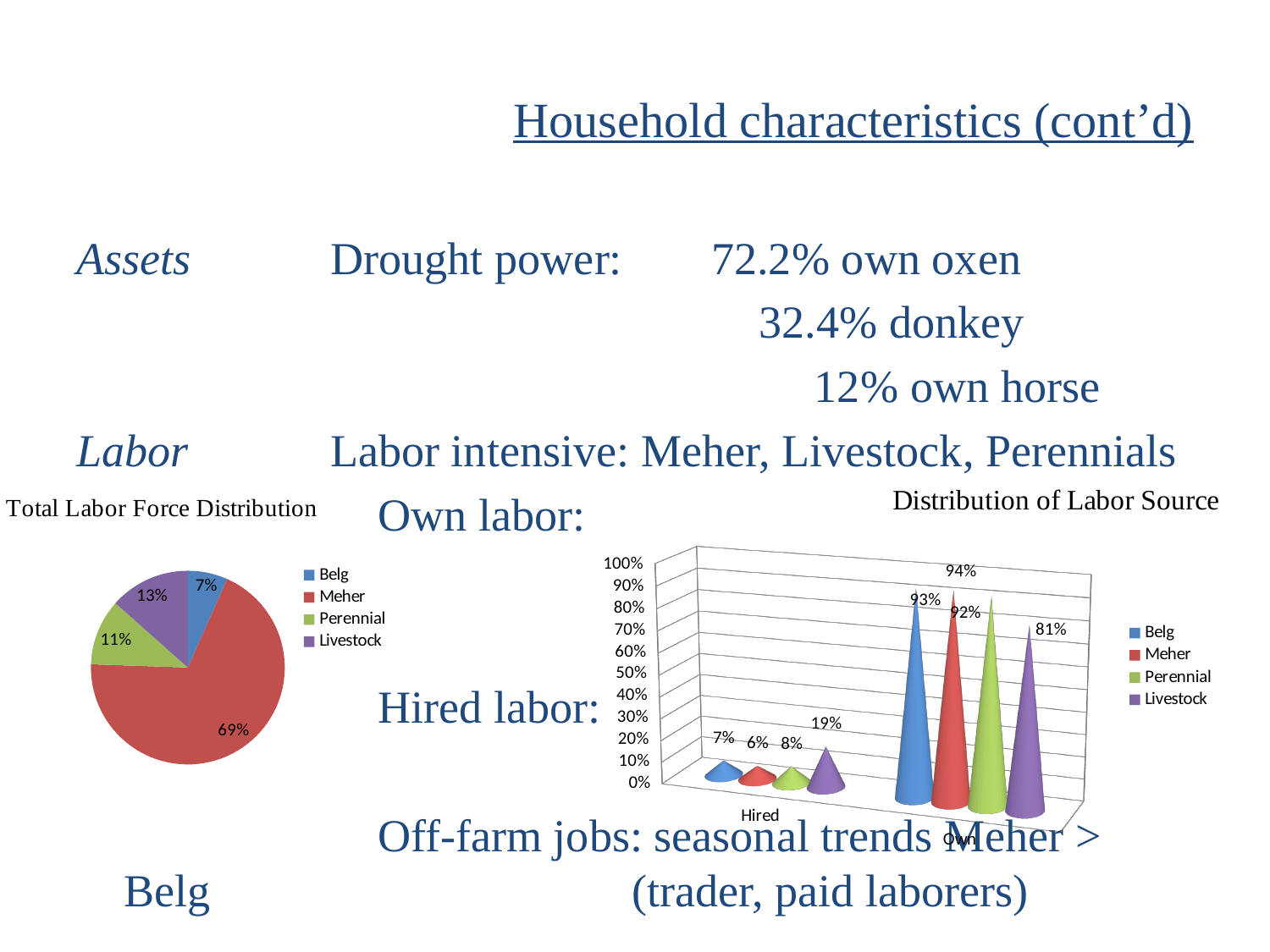

# Household characteristics (cont’d)
Assets		Drought power: 	72.2% own oxen
						32.4% donkey
						12% own horse
Labor		Labor intensive: Meher, Livestock, Perennials
			Own labor:

			Hired labor:

			Off-farm jobs: seasonal trends Meher > Belg 				(trader, paid laborers)

[unsupported chart]

### Chart: Total Labor Force Distribution

| Category |  |
|---|---|
| Belg | 0.06665309063567154 |
| Meher | 0.6887590463360393 |
| Perennial | 0.11032613803690602 |
| Livestock | 0.13426172499138445 |